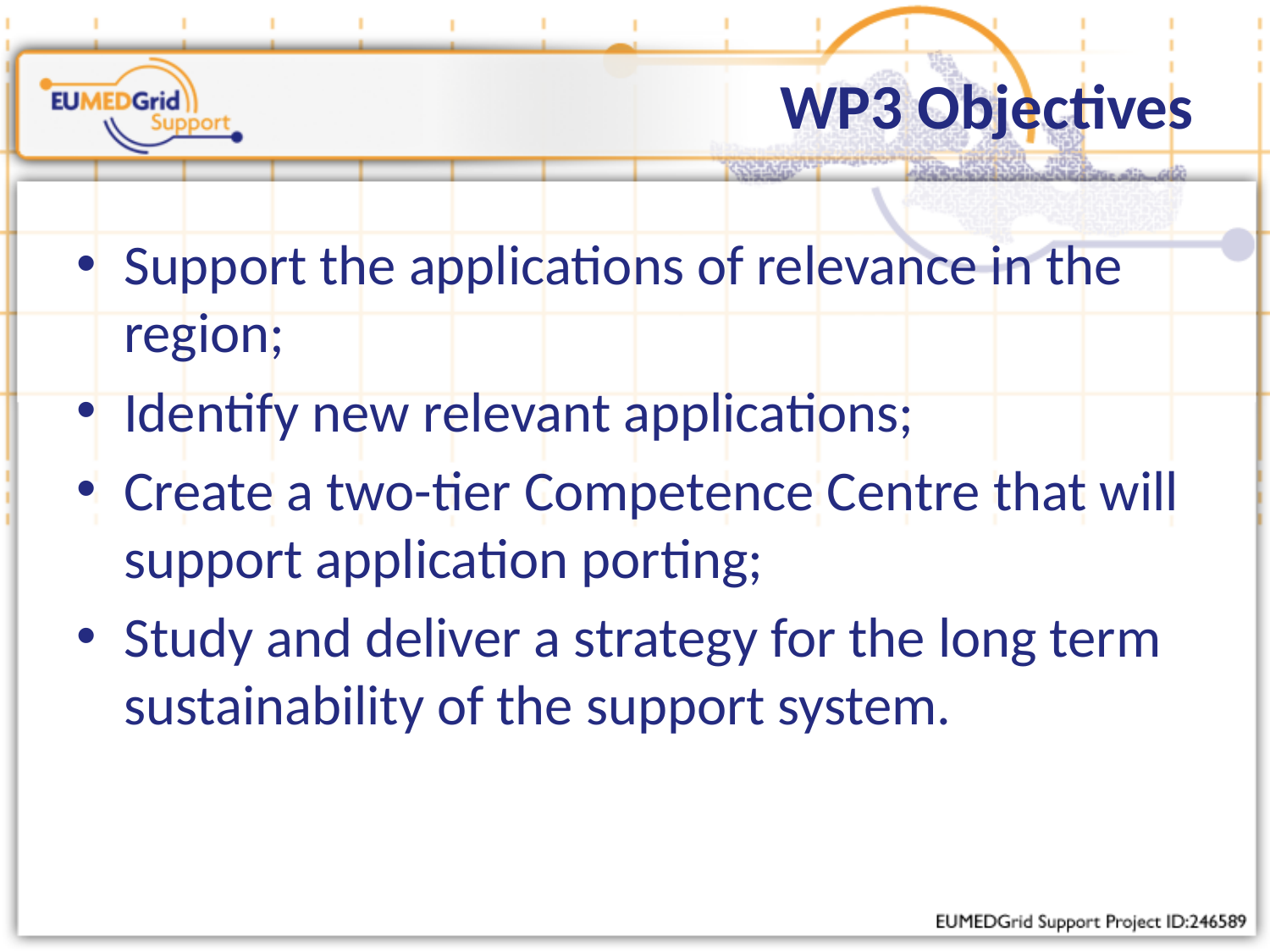

WP3 Objectives
Support the applications of relevance in the region;
Identify new relevant applications;
Create a two-tier Competence Centre that will support application porting;
Study and deliver a strategy for the long term sustainability of the support system.